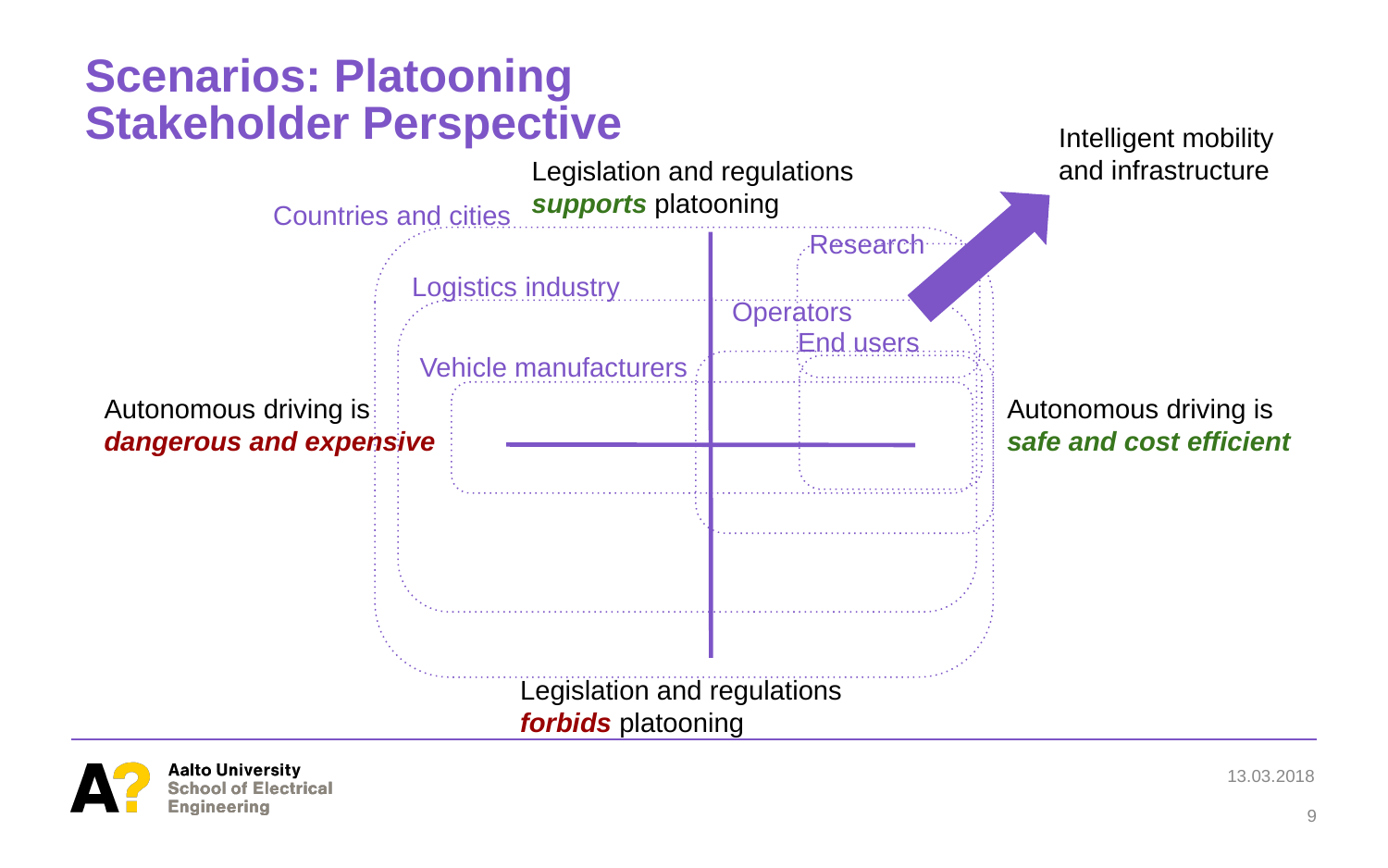

# Scenarios: Platooning
Stakeholder Perspective
Intelligent mobility and infrastructure
Legislation and regulations supports platooning
Countries and cities
Research

Logistics industry
Operators

End users
Vehicle manufacturers

Autonomous driving is safe and cost efficient
Autonomous driving is dangerous and expensive

Legislation and regulations forbids platooning
13.03.2018
9